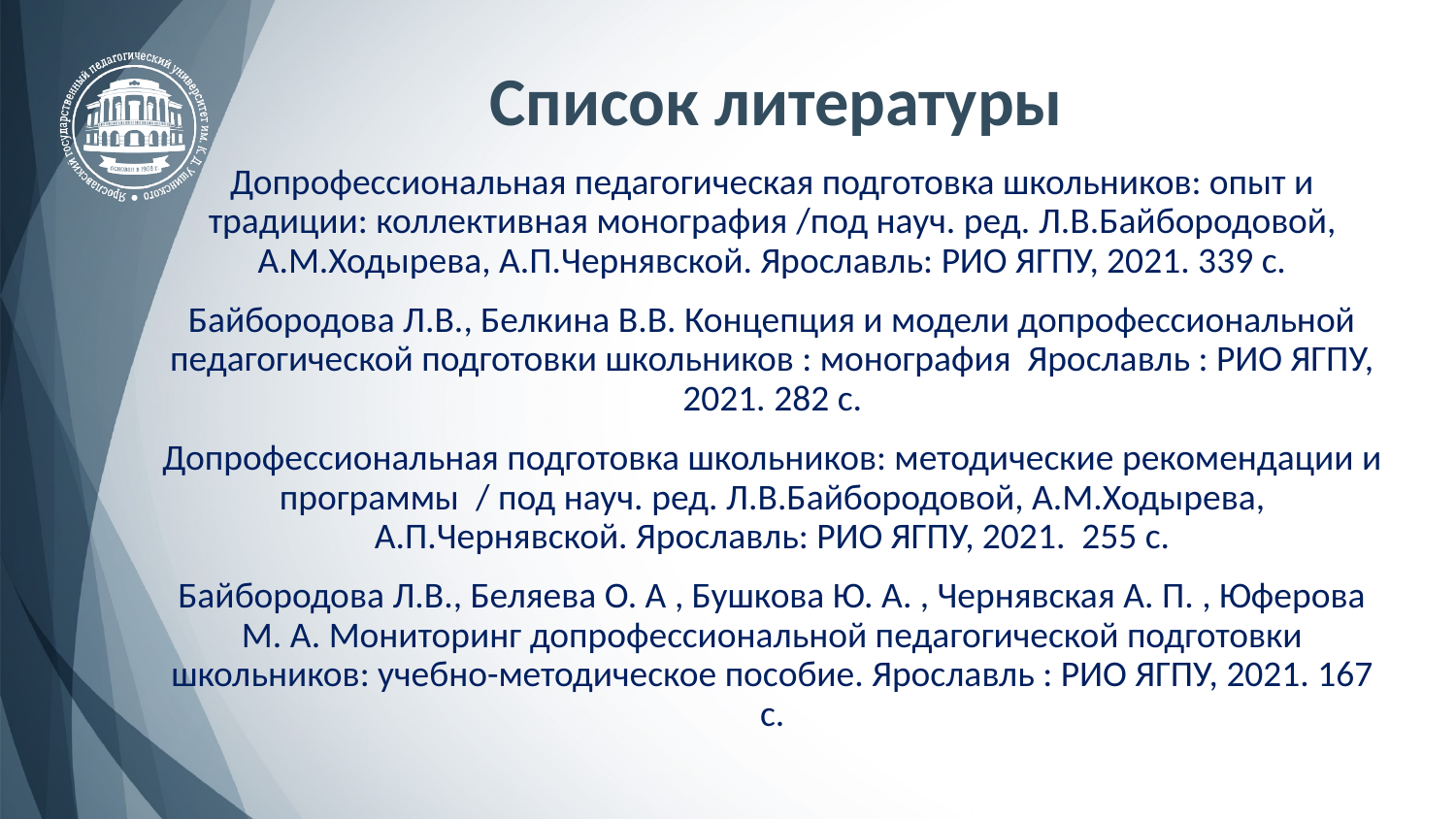

# Список литературы
Допрофессиональная педагогическая подготовка школьников: опыт и традиции: коллективная монография /под науч. ред. Л.В.Байбородовой, А.М.Ходырева, А.П.Чернявской. Ярославль: РИО ЯГПУ, 2021. 339 с.
Байбородова Л.В., Белкина В.В. Концепция и модели допрофессиональной педагогической подготовки школьников : монография  Ярославль : РИО ЯГПУ, 2021. 282 с.
Допрофессиональная подготовка школьников: методические рекомендации и программы  / под науч. ред. Л.В.Байбородовой, А.М.Ходырева, А.П.Чернявской. Ярославль: РИО ЯГПУ, 2021.  255 с.
Байбородова Л.В., Беляева О. А , Бушкова Ю. А. , Чернявская А. П. , Юферова М. А. Мониторинг допрофессиональной педагогической подготовки школьников: учебно-методическое пособие. Ярославль : РИО ЯГПУ, 2021. 167 с.